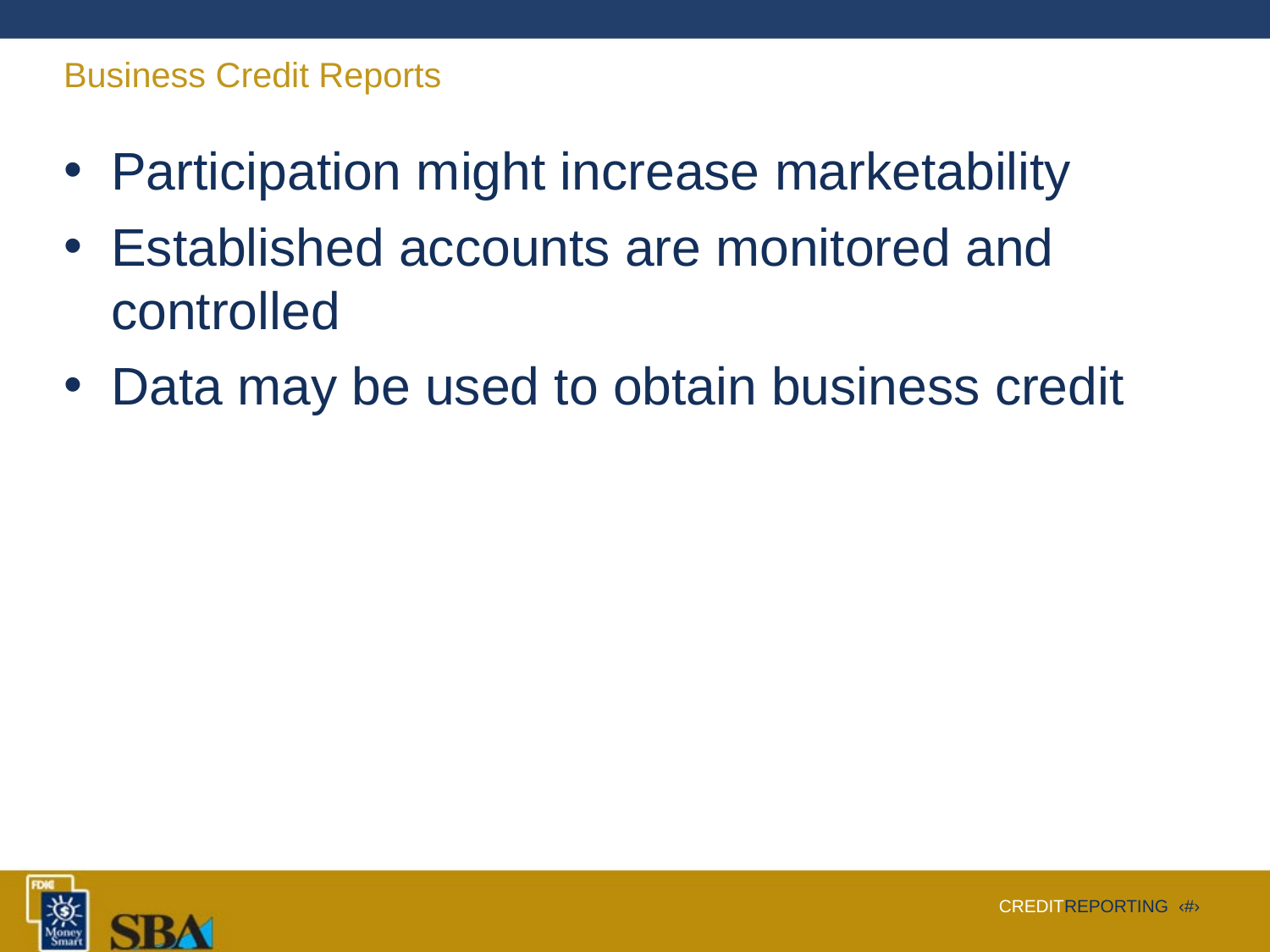

# Business Credit Reports
Participation might increase marketability
Established accounts are monitored and controlled
Data may be used to obtain business credit